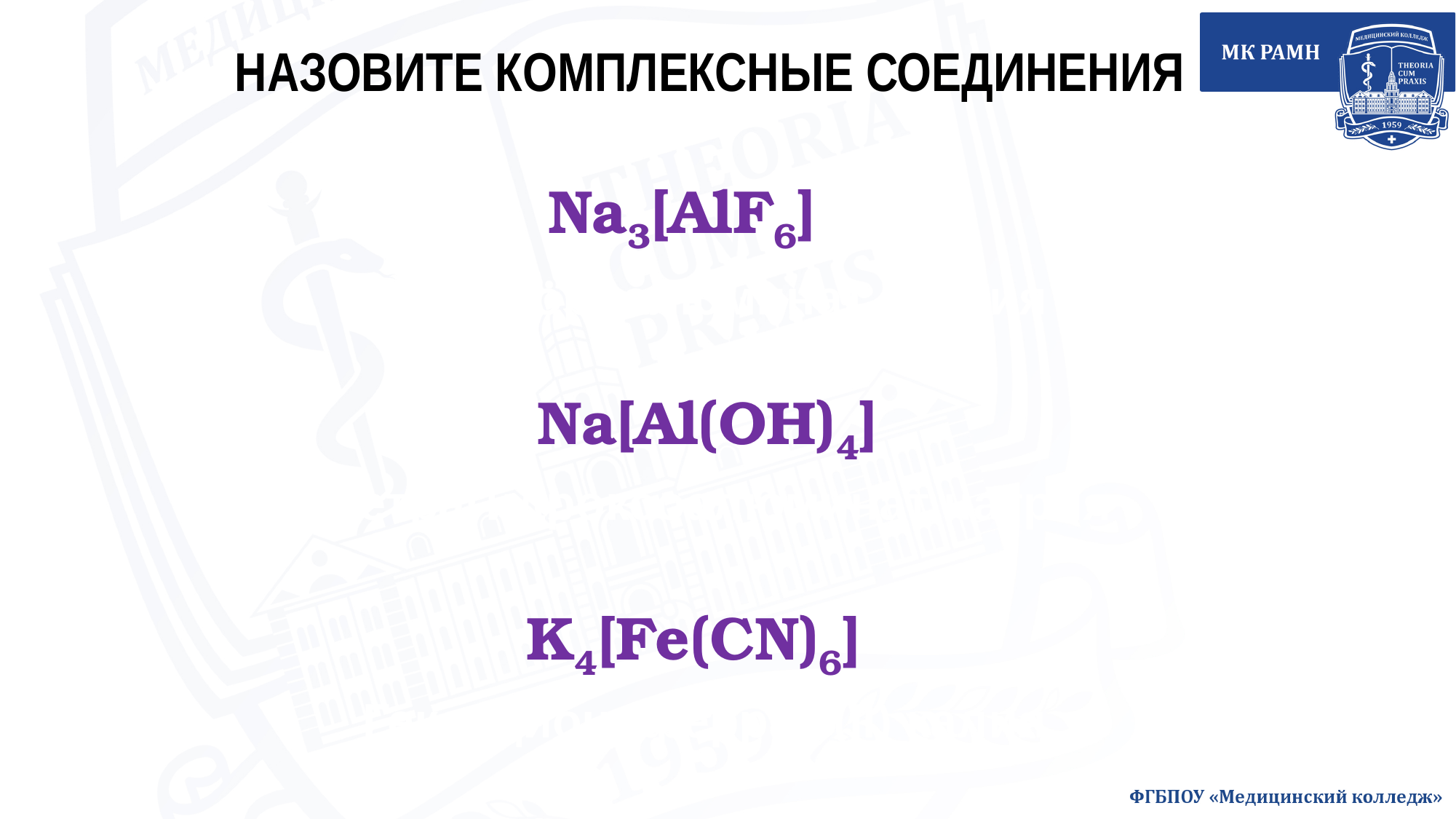

НАЗОВИТЕ КОМПЛЕКСНЫЕ СОЕДИНЕНИЯ
Na3[AlF6]
Гексафтороалюминат натрия
Na[Al(OH)4]
Тетрагидроксоалюминат натрия
K4[Fe(CN)6]
Гексационоферрат (II) калия